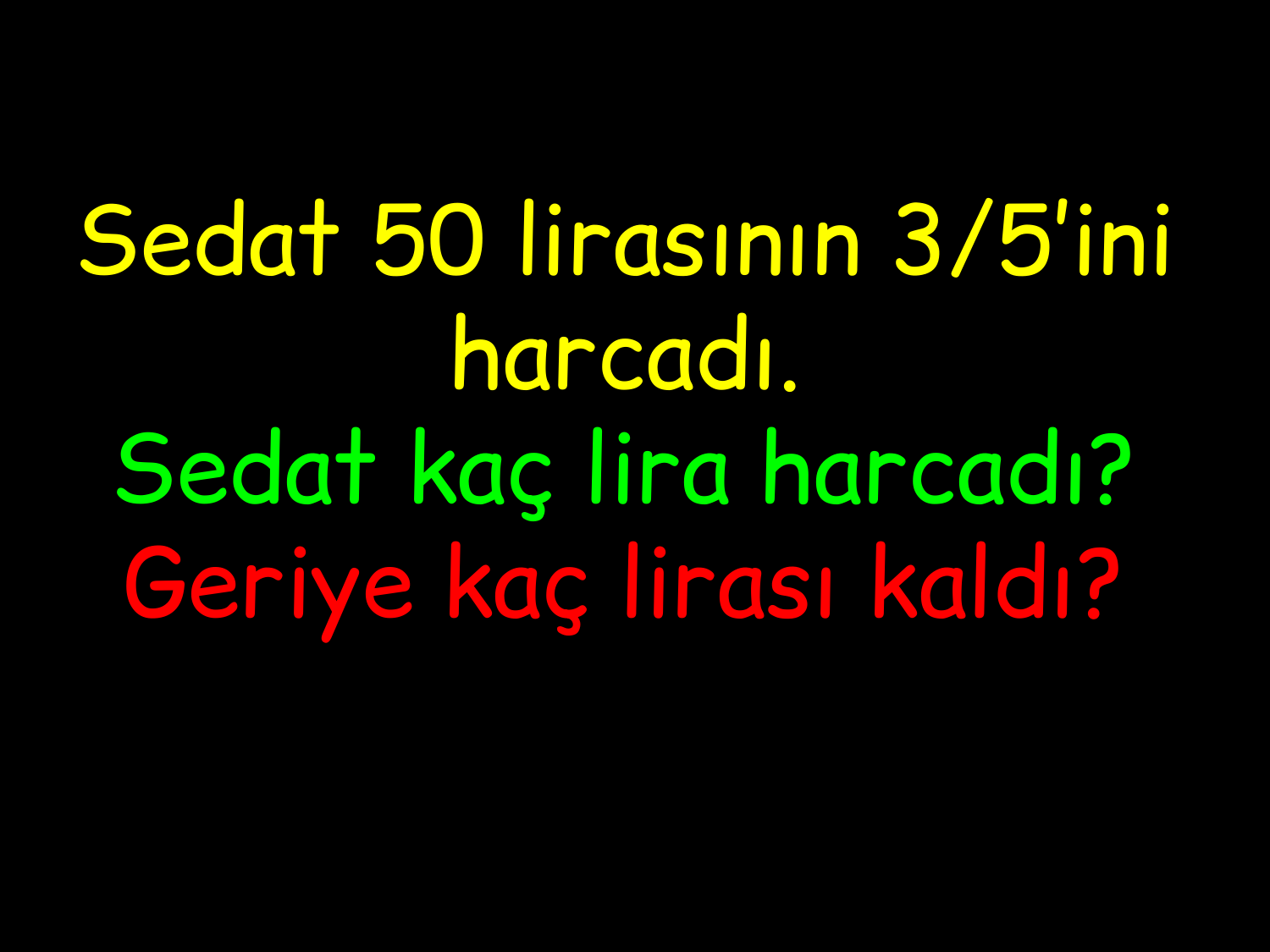

Sedat 50 lirasının 3/5’ini harcadı.
Sedat kaç lira harcadı?
Geriye kaç lirası kaldı?